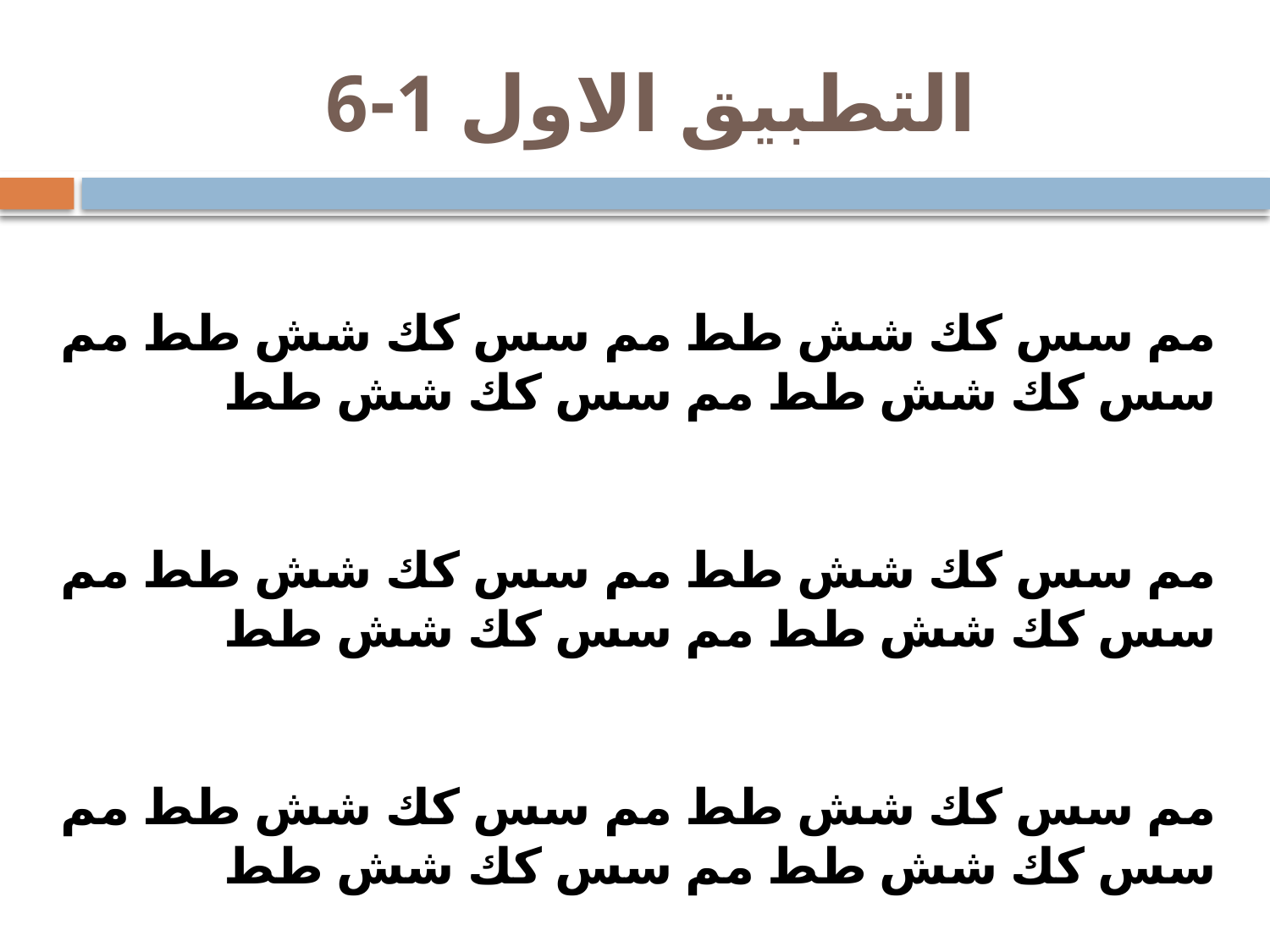

# التطبيق الاول 1-6
مم سس كك شش طط مم سس كك شش طط مم سس كك شش طط مم سس كك شش طط 
مم سس كك شش طط مم سس كك شش طط مم سس كك شش طط مم سس كك شش طط 
مم سس كك شش طط مم سس كك شش طط مم سس كك شش طط مم سس كك شش طط